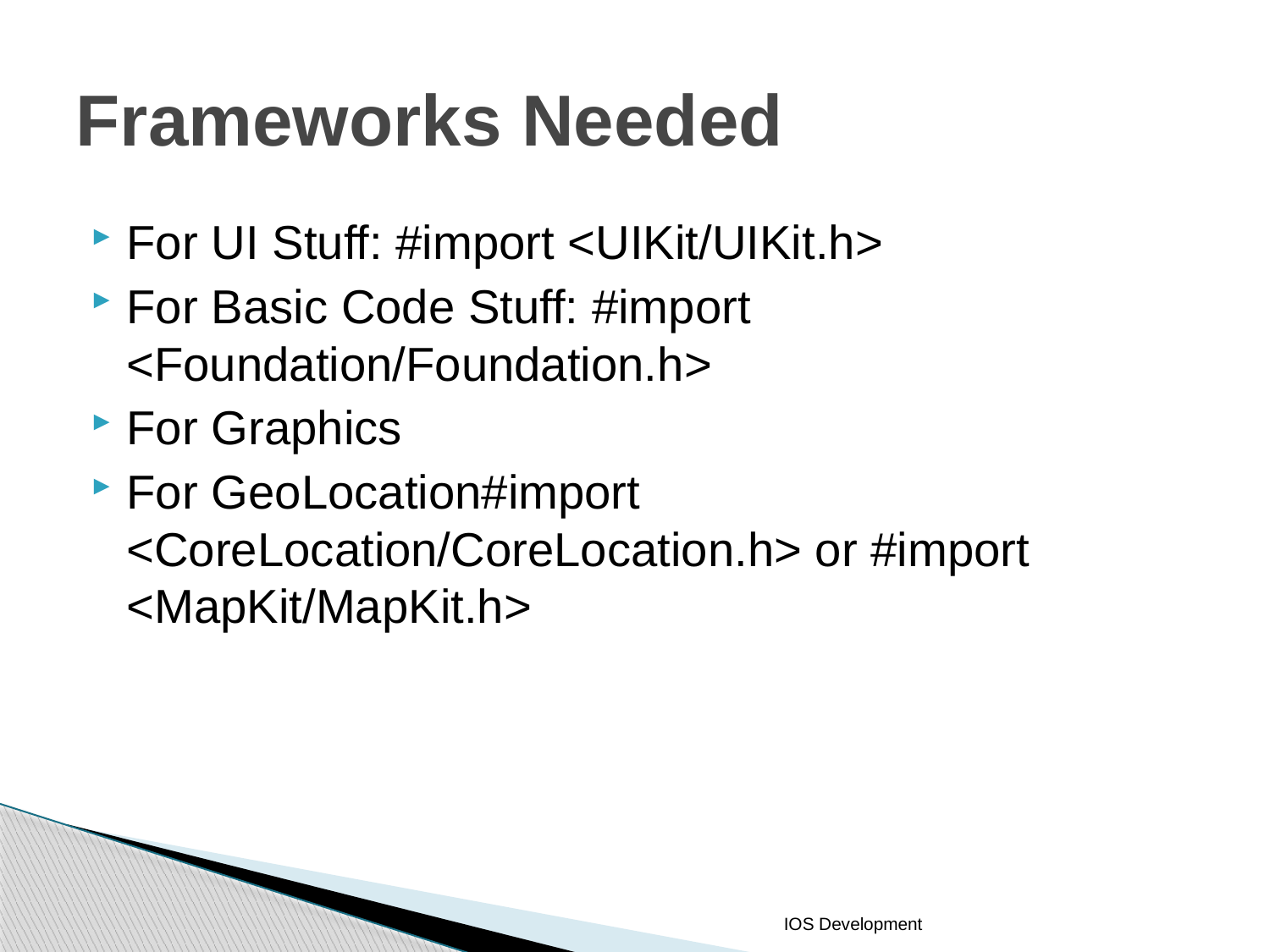

# Frameworks Needed
For UI Stuff: #import <UIKit/UIKit.h>
For Basic Code Stuff: #import <Foundation/Foundation.h>
For Graphics
For GeoLocation#import <CoreLocation/CoreLocation.h> or #import <MapKit/MapKit.h>
IOS Development